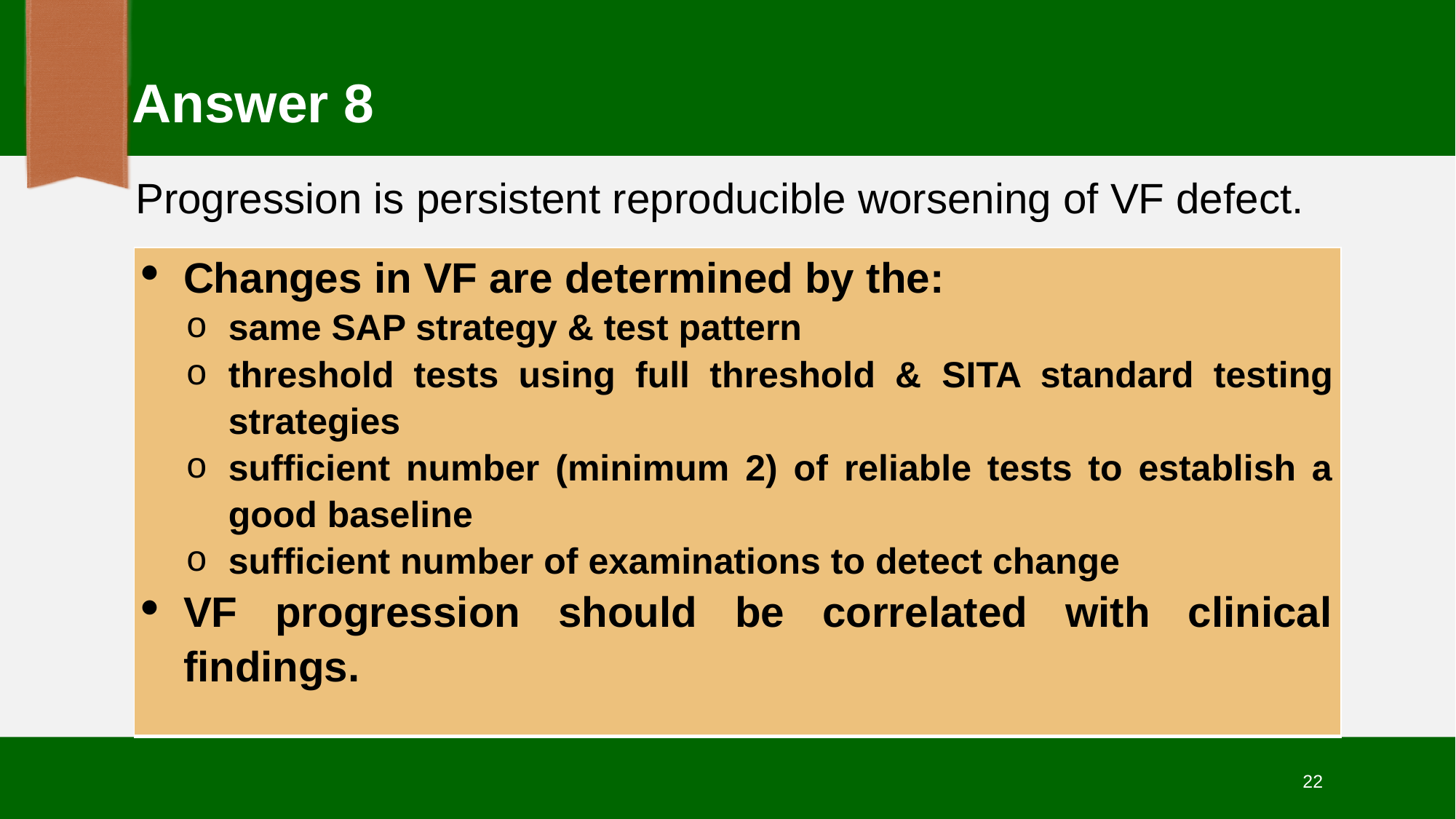

# Answer 8
Progression is persistent reproducible worsening of VF defect.
| Changes in VF are determined by the: same SAP strategy & test pattern threshold tests using full threshold & SITA standard testing strategies sufficient number (minimum 2) of reliable tests to establish a good baseline sufficient number of examinations to detect change VF progression should be correlated with clinical findings. |
| --- |
22